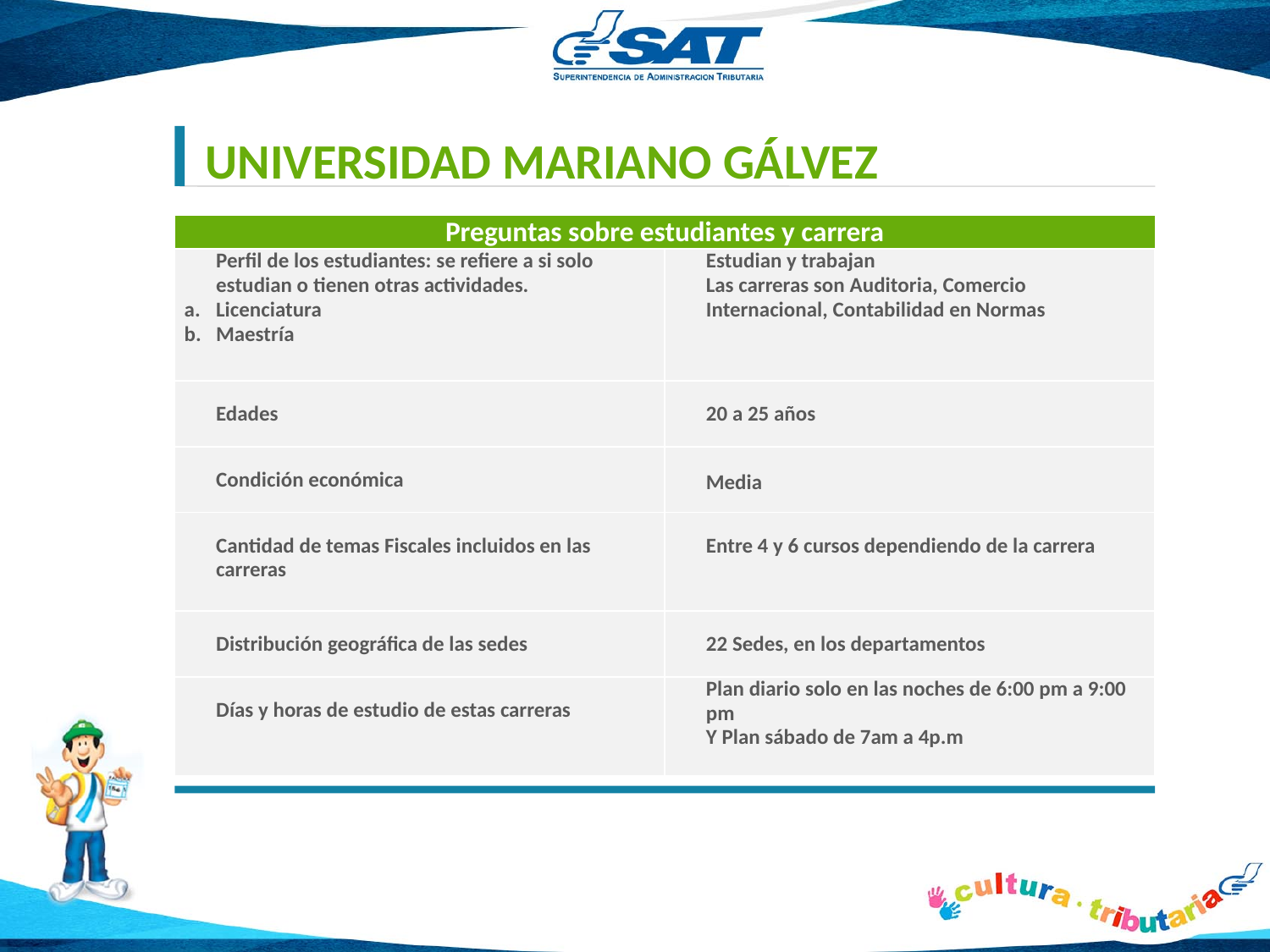

UNIVERSIDAD MARIANO GÁLVEZ

| Preguntas sobre estudiantes y carrera |  |
| --- | --- |
| Perfil de los estudiantes: se refiere a si solo estudian o tienen otras actividades. Licenciatura Maestría | Estudian y trabajan Las carreras son Auditoria, Comercio Internacional, Contabilidad en Normas |
| Edades | 20 a 25 años |
| Condición económica | Media |
| Cantidad de temas Fiscales incluidos en las carreras | Entre 4 y 6 cursos dependiendo de la carrera |
| Distribución geográfica de las sedes | 22 Sedes, en los departamentos |
| Días y horas de estudio de estas carreras | Plan diario solo en las noches de 6:00 pm a 9:00 pm Y Plan sábado de 7am a 4p.m |